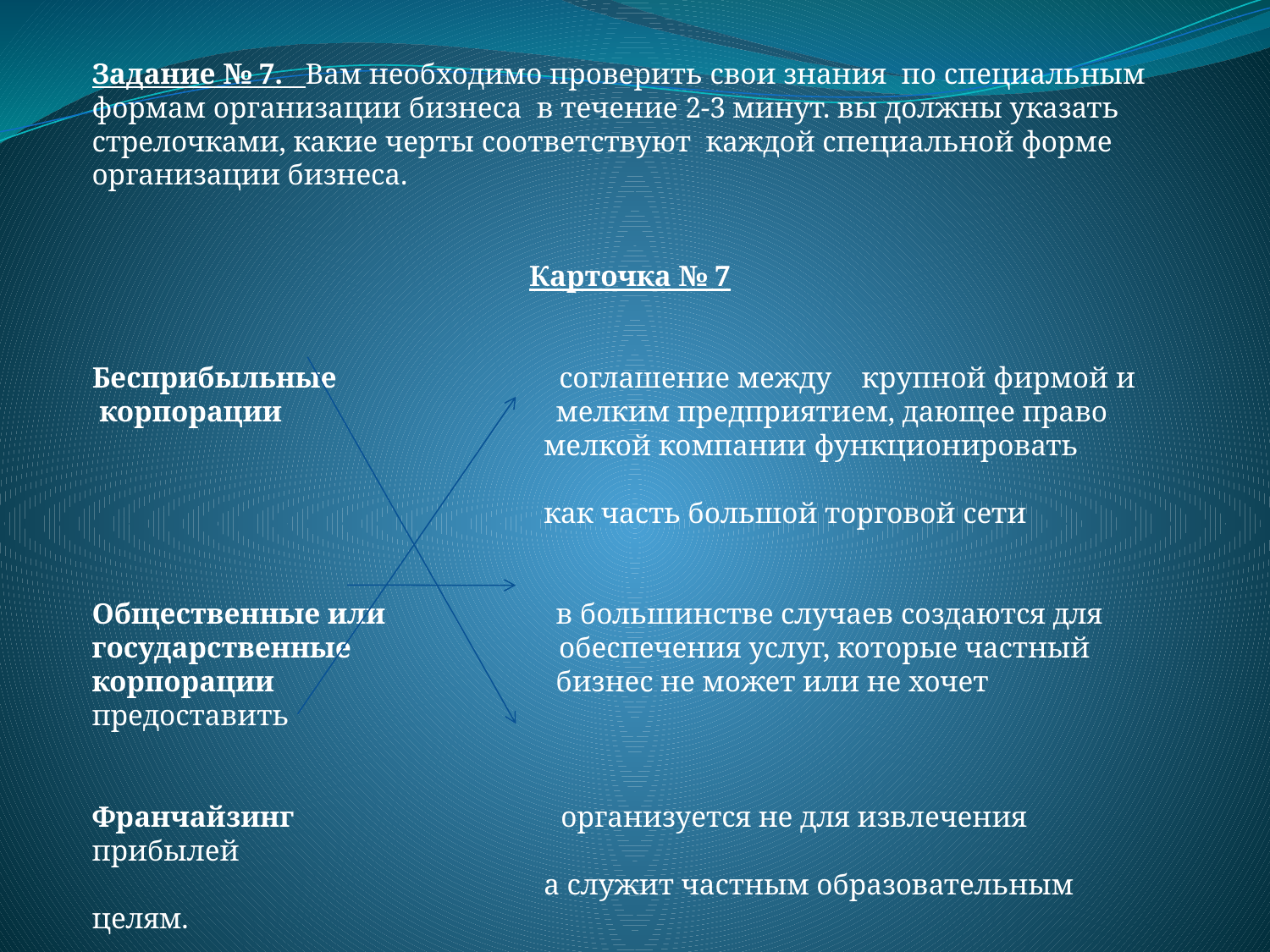

Задание № 7.   Вам необходимо проверить свои знания  по специальным формам организации бизнеса  в течение 2-3 минут. вы должны указать стрелочками, какие черты соответствуют  каждой специальной форме организации бизнеса.

Карточка № 7

Бесприбыльные                              соглашение между    крупной фирмой и
 корпорации                                     мелким предприятием, дающее право
                                                             мелкой компании функционировать
                                                             как часть большой торговой сети

Общественные или                       в большинстве случаев создаются для
государственные                            обеспечения услуг, которые частный
корпорации                                      бизнес не может или не хочет предоставить

Франчайзинг                                    организуется не для извлечения прибылей
                                                             а служит частным образовательным целям.